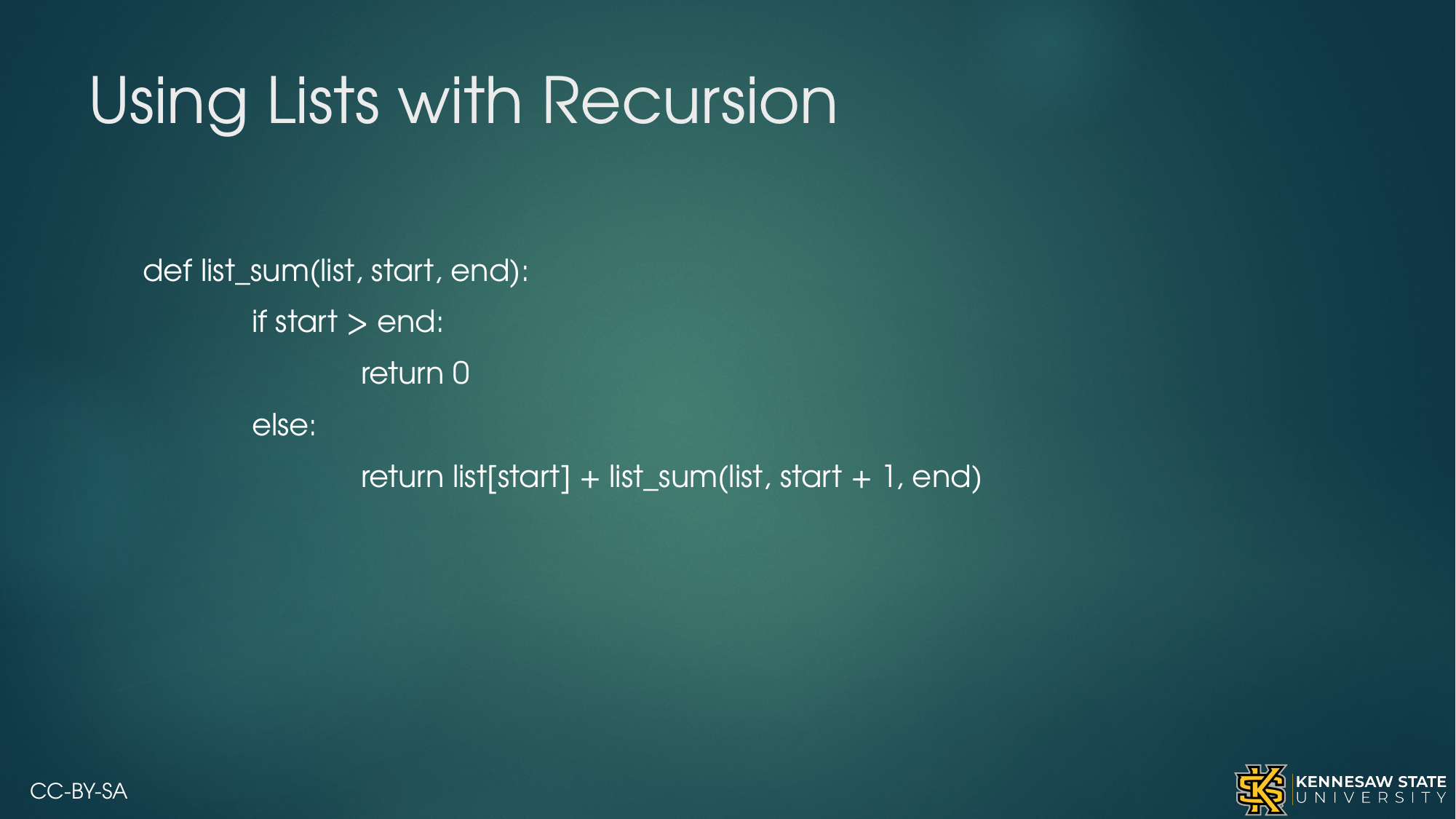

# Using Lists with Recursion
def list_sum(list, start, end):
	if start > end:
		return 0
	else:
		return list[start] + list_sum(list, start + 1, end)